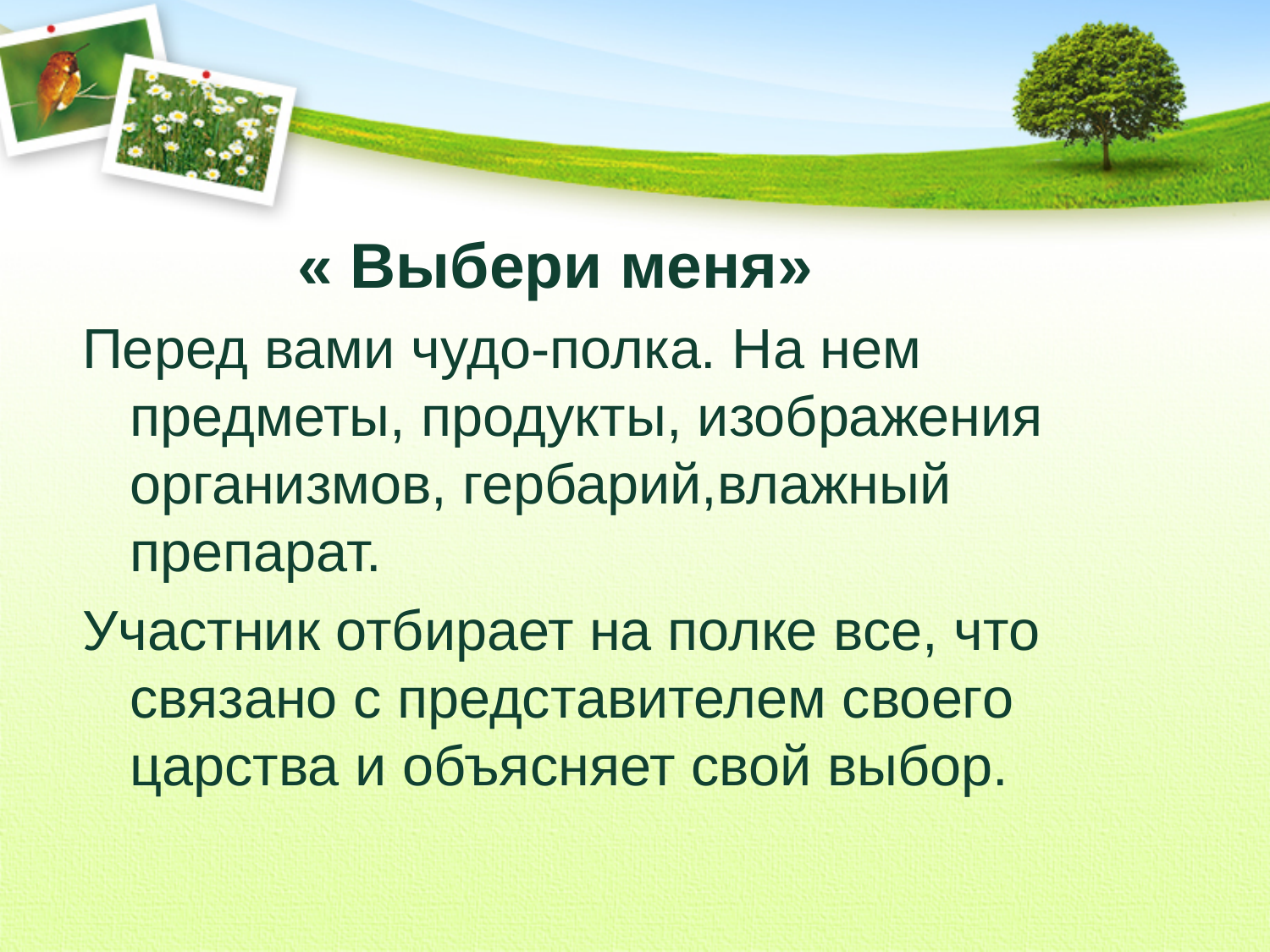

« Выбери меня»
Перед вами чудо-полка. На нем предметы, продукты, изображения организмов, гербарий,влажный препарат.
Участник отбирает на полке все, что связано с представителем своего царства и объясняет свой выбор.